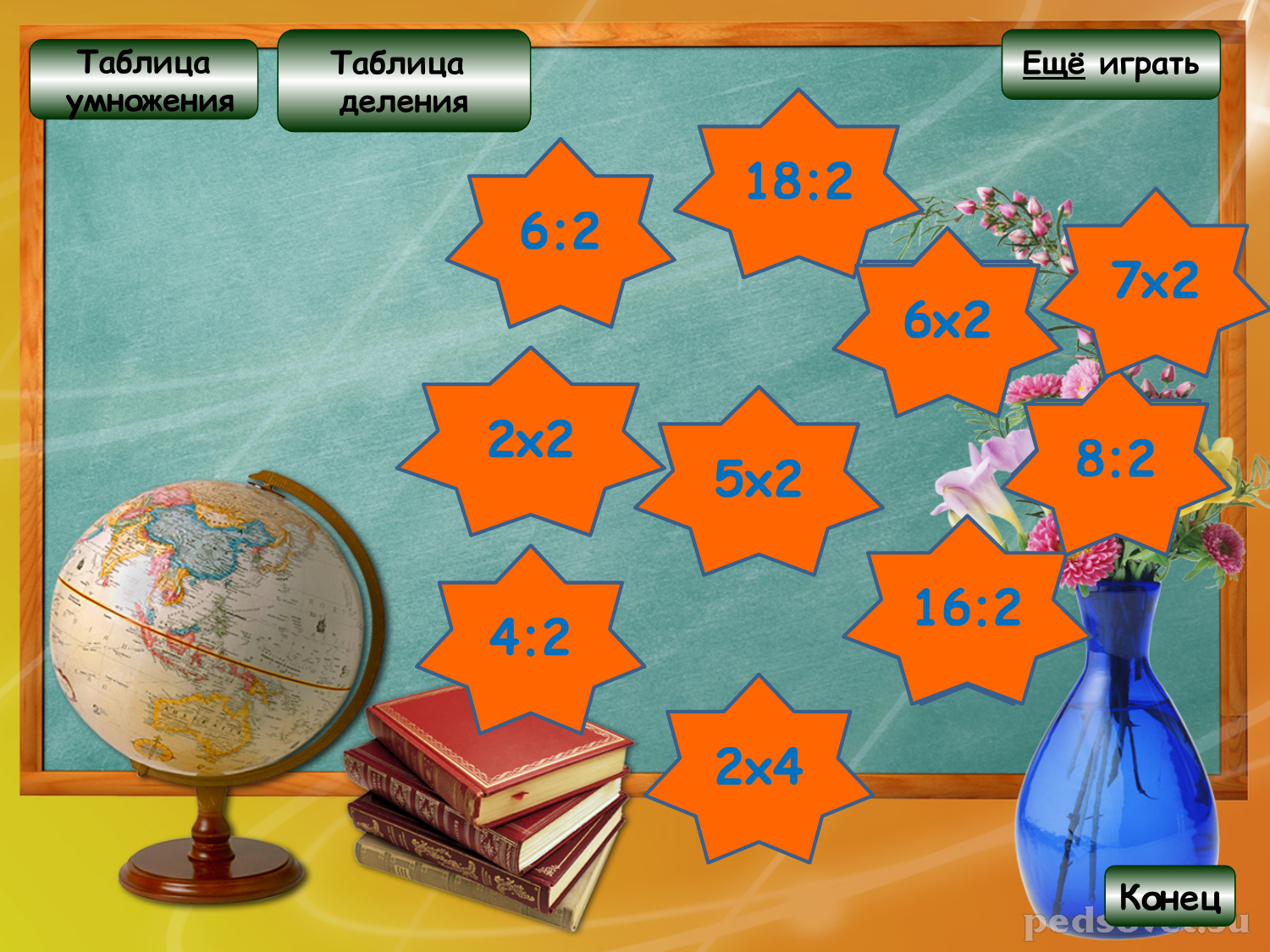

Таблица
деления
Ещё играть
Таблица
 умножения
18:2
9
6:2
3
7х2
14
6х2
12
2х2
4
8:2
4
5х2
10
16:2
8
4:2
2
2х4
8
Конец